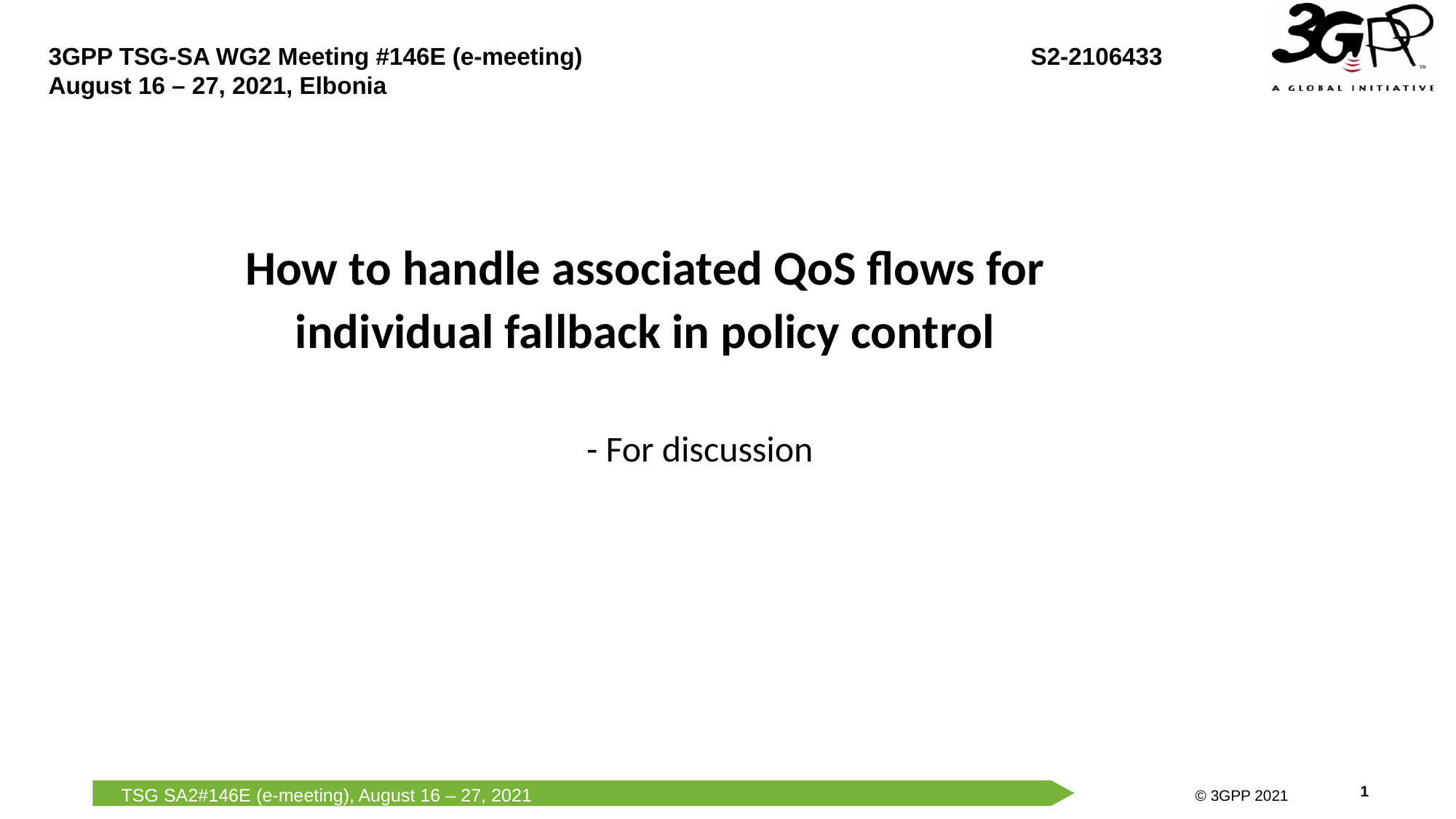

How to handle associated QoS flows for individual fallback in policy control
	- For discussion